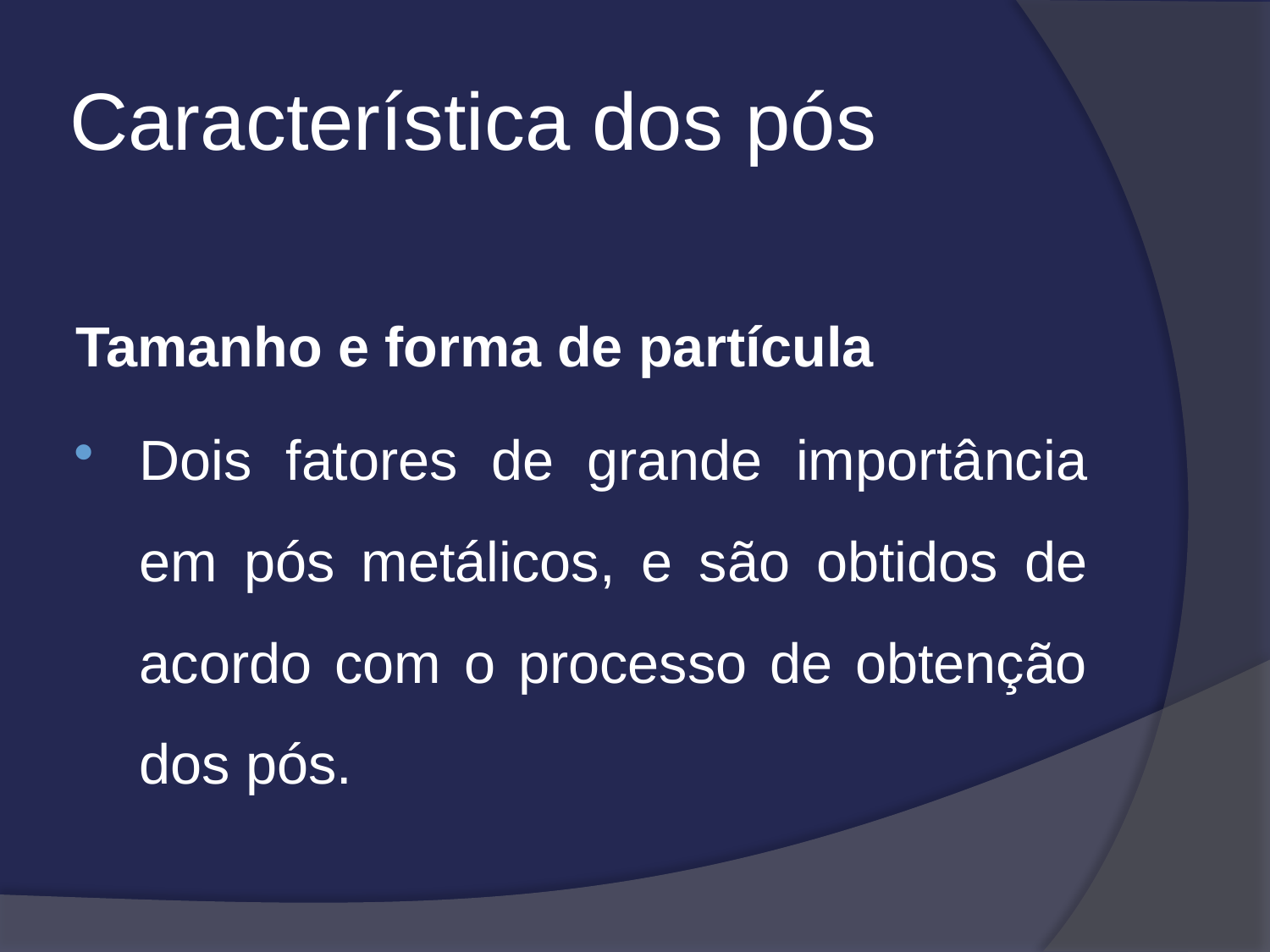

# Característica dos pós
Tamanho e forma de partícula
Dois fatores de grande importância em pós metálicos, e são obtidos de acordo com o processo de obtenção dos pós.